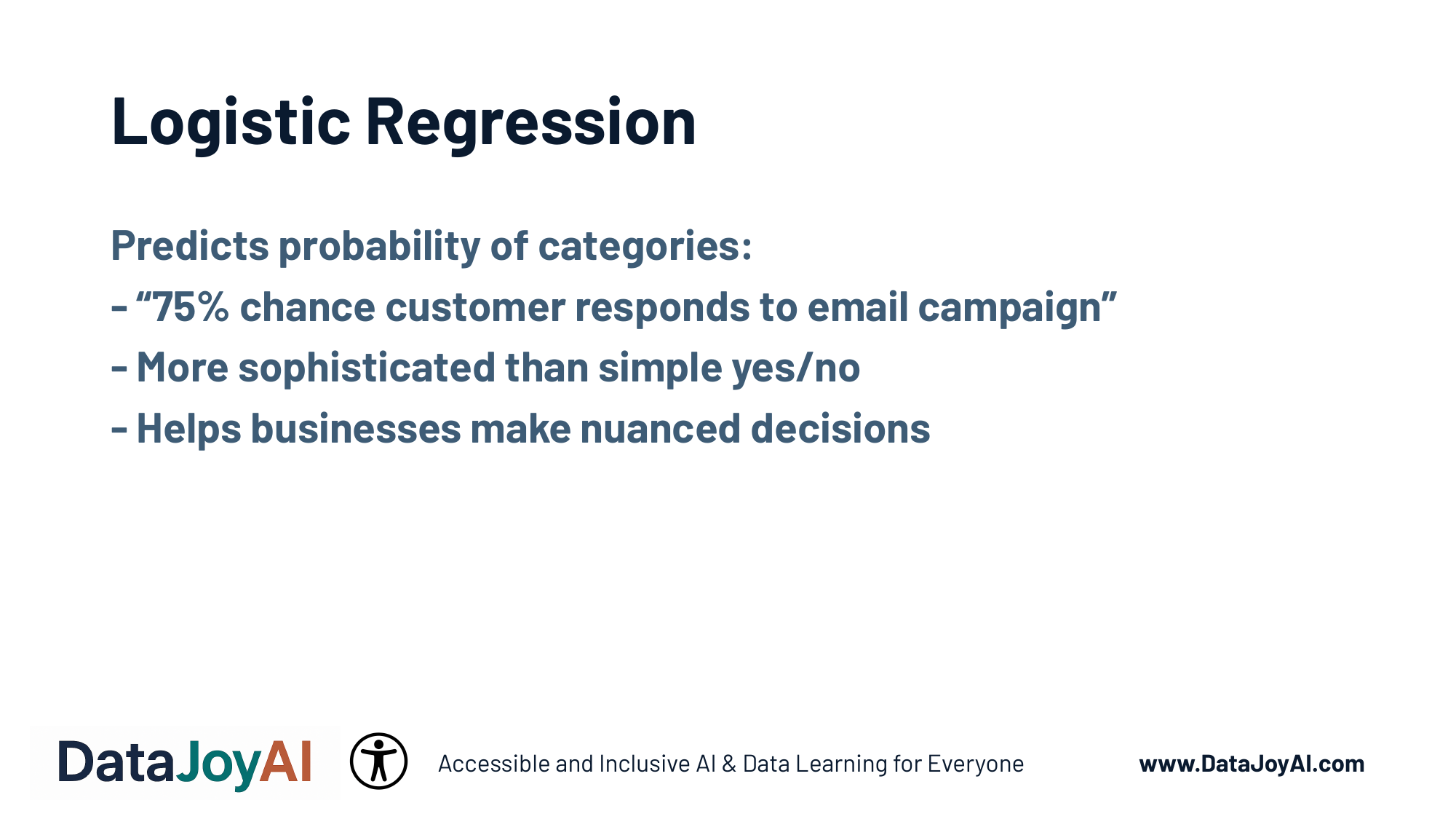

# Logistic Regression
Predicts probability of categories:
- “75% chance customer responds to email campaign”
- More sophisticated than simple yes/no
- Helps businesses make nuanced decisions